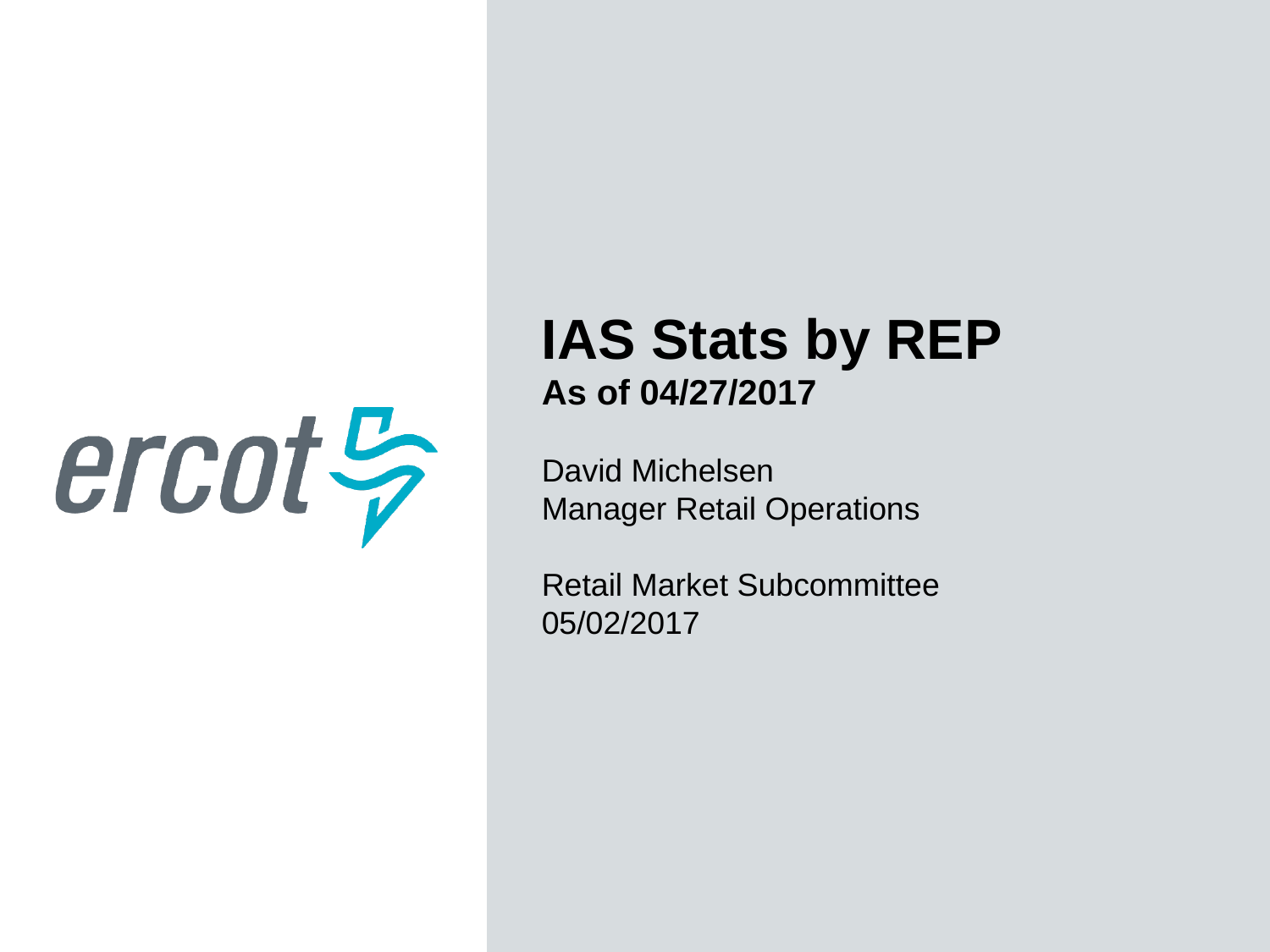

IAS Stats by REP
As of 04/27/2017

David Michelsen
Manager Retail Operations

Retail Market Subcommittee
05/02/2017